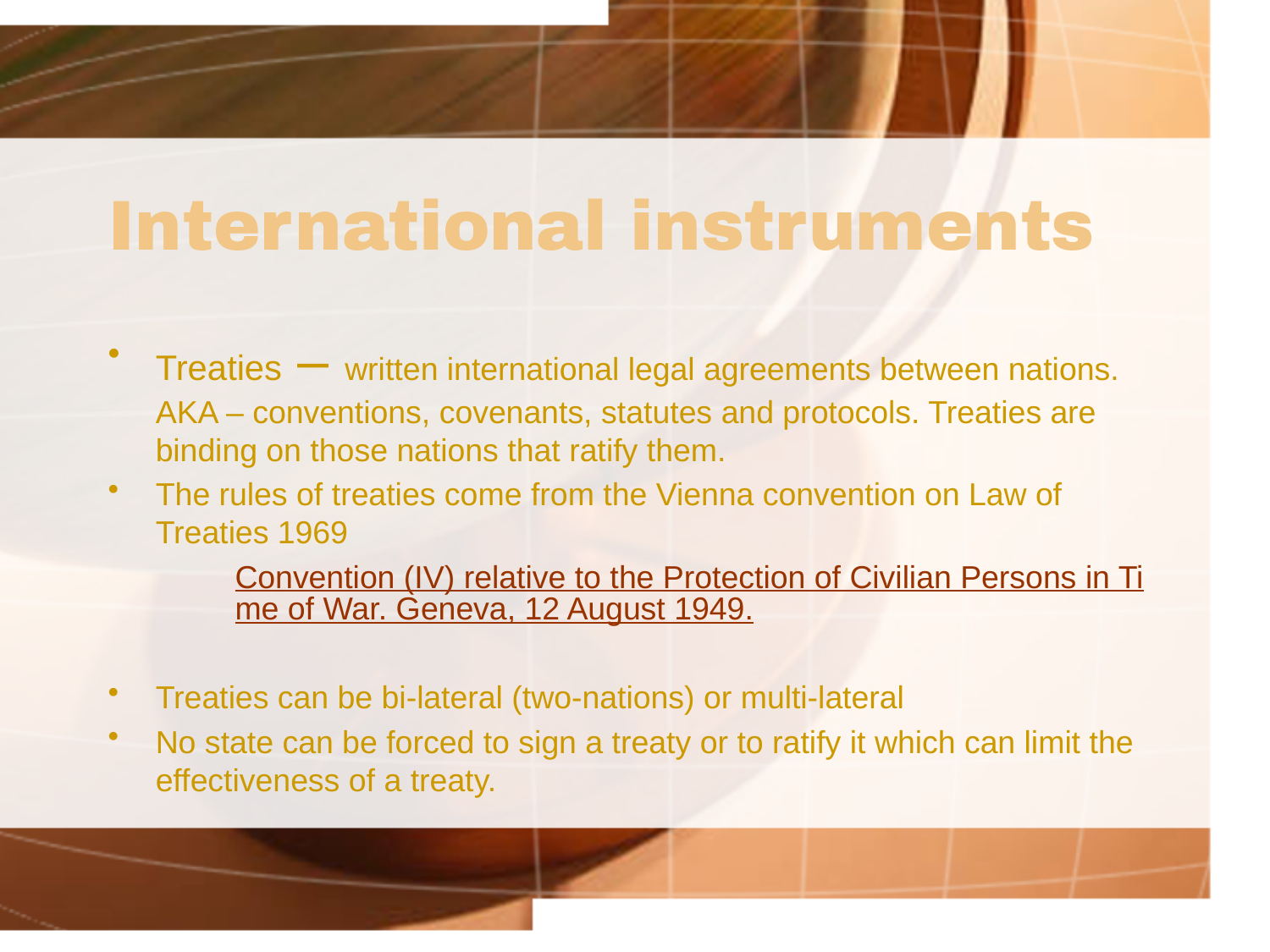

# International instruments
Treaties – written international legal agreements between nations. AKA – conventions, covenants, statutes and protocols. Treaties are binding on those nations that ratify them.
The rules of treaties come from the Vienna convention on Law of Treaties 1969
Convention (IV) relative to the Protection of Civilian Persons in Time of War. Geneva, 12 August 1949.

Treaties can be bi-lateral (two-nations) or multi-lateral
No state can be forced to sign a treaty or to ratify it which can limit the effectiveness of a treaty.